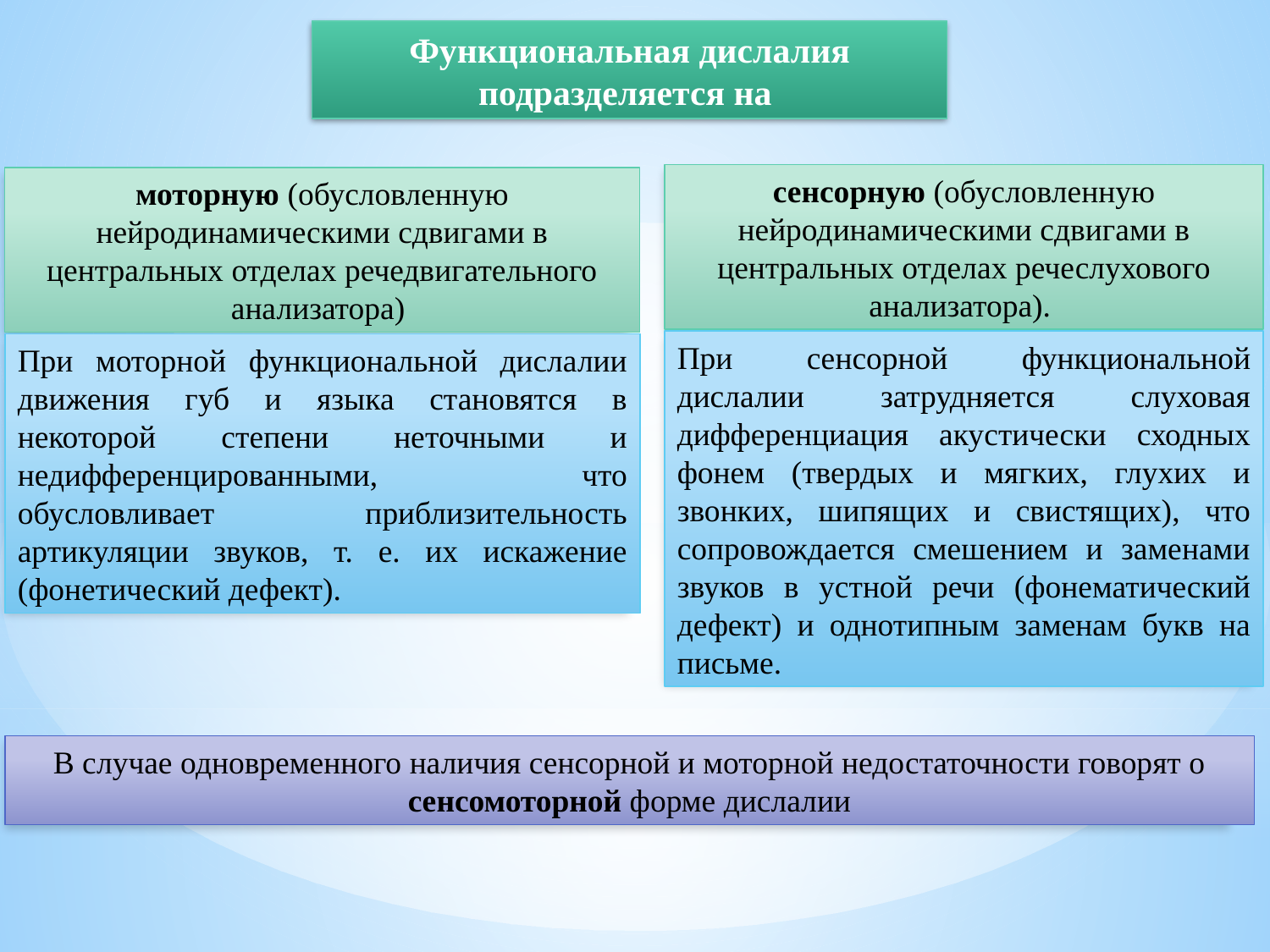

Функциональная дислалия подразделяется на
сенсорную (обусловленную нейродинамическими сдвигами в центральных отделах речеслухового анализатора).
моторную (обусловленную нейродинамическими сдвигами в центральных отделах речедвигательного анализатора)
При сенсорной функциональной дислалии затрудняется слуховая дифференциация акустически сходных фонем (твердых и мягких, глухих и звонких, шипящих и свистящих), что сопровождается смешением и заменами звуков в устной речи (фонематический дефект) и однотипным заменам букв на письме.
При моторной функциональной дислалии движения губ и языка становятся в некоторой степени неточными и недифференцированными, что обусловливает приблизительность артикуляции звуков, т. е. их искажение (фонетический дефект).
В случае одновременного наличия сенсорной и моторной недостаточности говорят о сенсомоторной форме дислалии